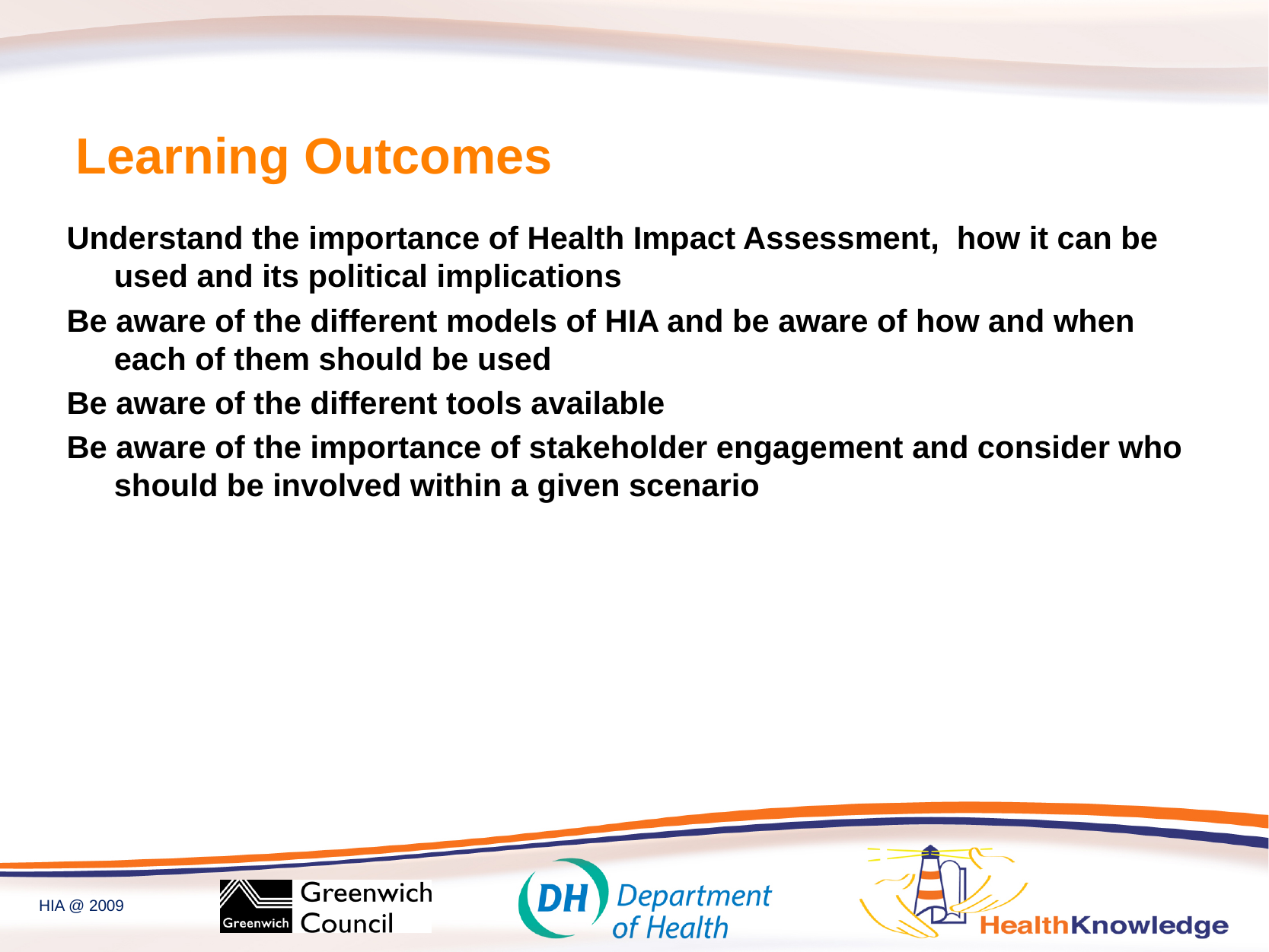

Understand the importance of Health Impact Assessment,  how it can be used and its political implications
Be aware of the different models of HIA and be aware of how and when each of them should be used
Be aware of the different tools available
Be aware of the importance of stakeholder engagement and consider who should be involved within a given scenario
Learning Outcomes